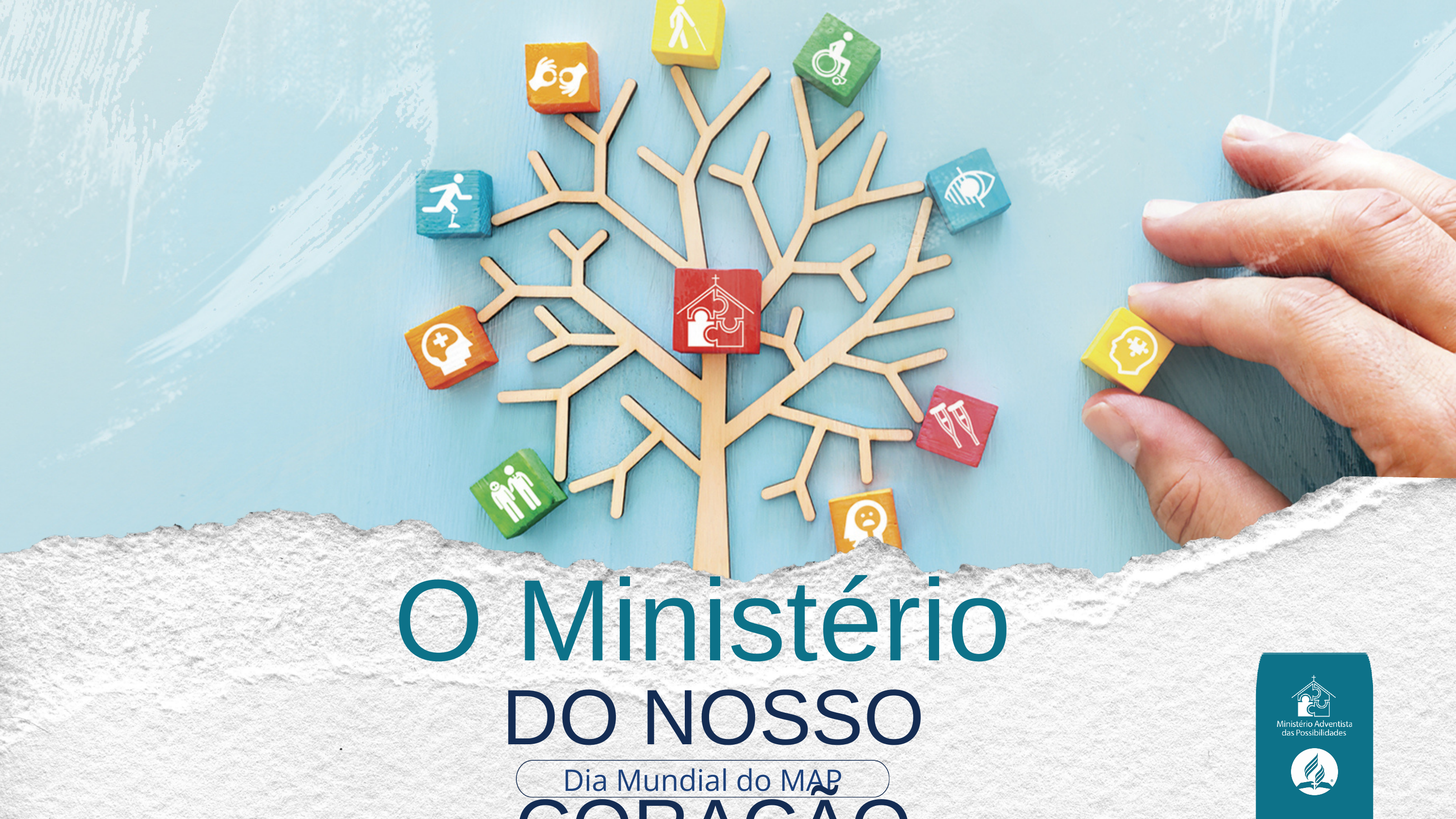

O Ministério
DO NOSSO CORAÇÃO

Dia Mundial do MAP